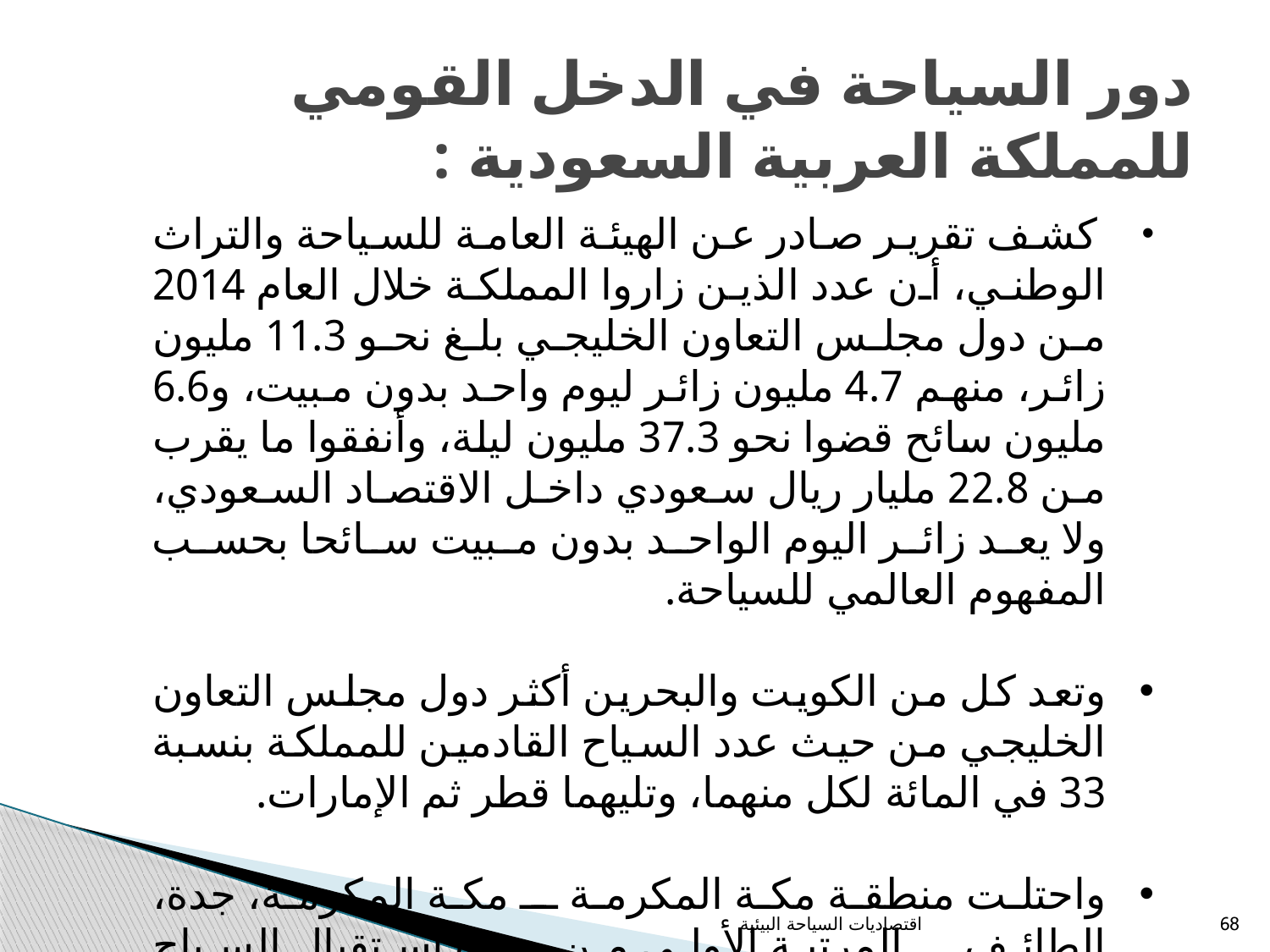

# دور السياحة في الدخل القومي للمملكة العربية السعودية :
 كشف تقرير صادر عن الهيئة العامة للسياحة والتراث الوطني، أن عدد الذين زاروا المملكة خلال العام 2014 من دول مجلس التعاون الخليجي بلغ نحو 11.3 مليون زائر، منهم 4.7 مليون زائر ليوم واحد بدون مبيت، و6.6 مليون سائح قضوا نحو 37.3 مليون ليلة، وأنفقوا ما يقرب من 22.8 مليار ريال سعودي داخل الاقتصاد السعودي، ولا يعد زائر اليوم الواحد بدون مبيت سائحا بحسب المفهوم العالمي للسياحة.

وتعد كل من الكويت والبحرين أكثر دول مجلس التعاون الخليجي من حيث عدد السياح القادمين للمملكة بنسبة 33 في المائة لكل منهما، وتليهما قطر ثم الإمارات.

واحتلت منطقة مكة المكرمة ــ مكة المكرمة، جدة، الطائف ــ المرتبة الأولى من حيث استقبال السياح الخليجيين، تليها المدينة المنورة، فالمنطقة الشرقية، ثم منطقة الرياض، فمنطقة عسير.
اقتصاديات السياحة البيئية
68